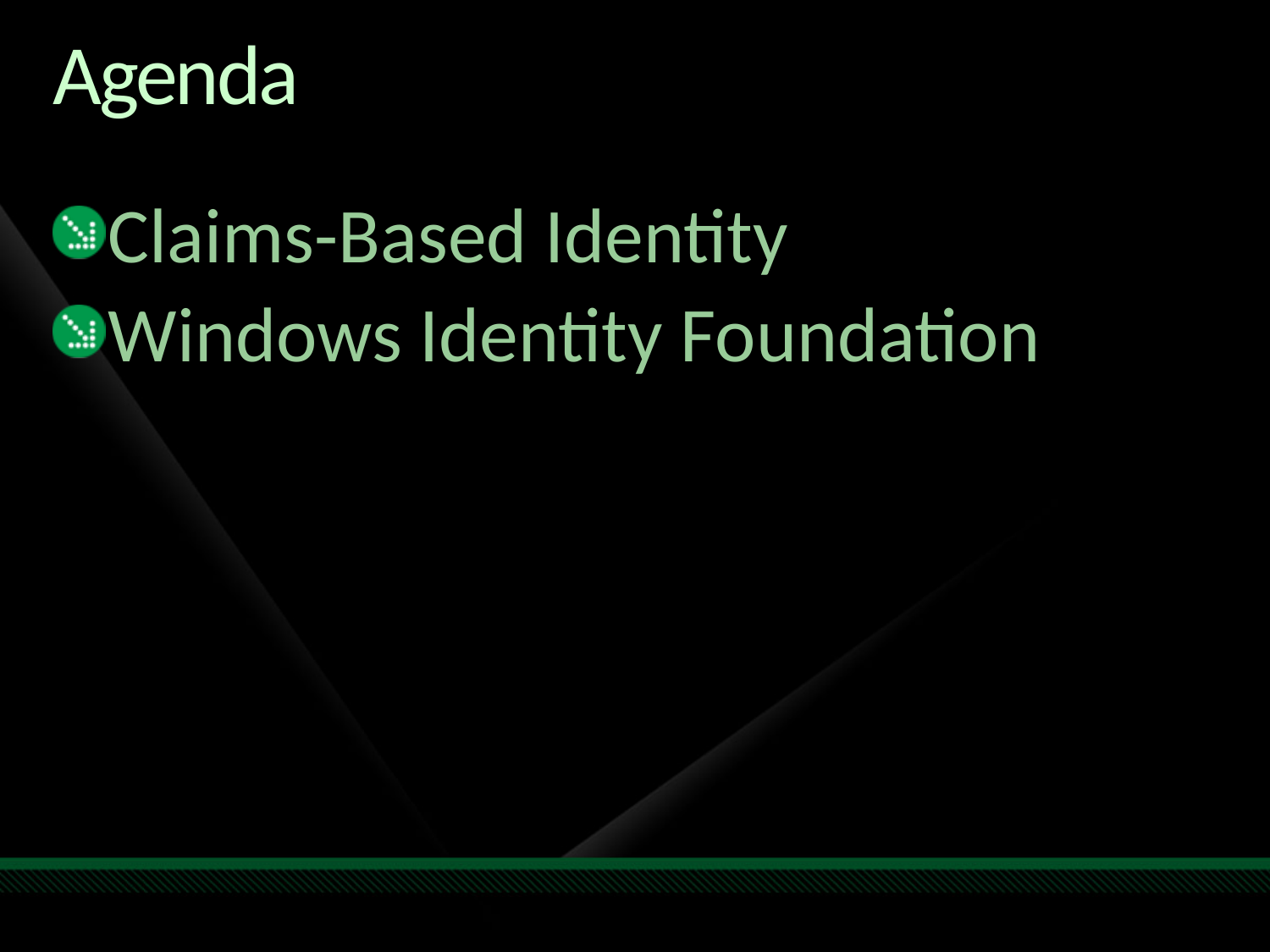

# Agenda
Claims-Based Identity
Windows Identity Foundation